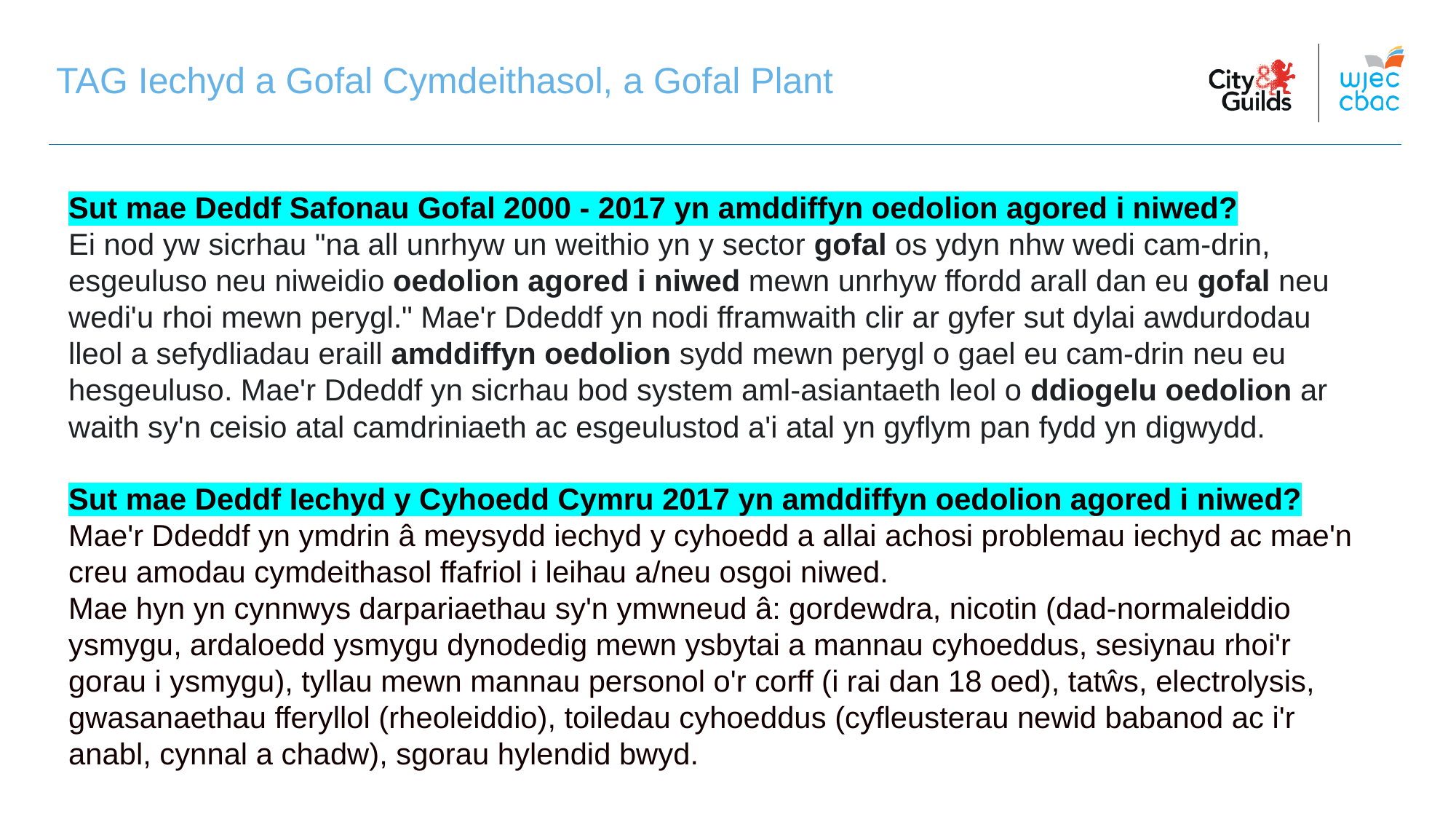

TAG Iechyd a Gofal Cymdeithasol, a Gofal Plant
Sut mae Deddf Safonau Gofal 2000 - 2017 yn amddiffyn oedolion agored i niwed?
Ei nod yw sicrhau "na all unrhyw un weithio yn y sector gofal os ydyn nhw wedi cam-drin, esgeuluso neu niweidio oedolion agored i niwed mewn unrhyw ffordd arall dan eu gofal neu wedi'u rhoi mewn perygl." Mae'r Ddeddf yn nodi fframwaith clir ar gyfer sut dylai awdurdodau lleol a sefydliadau eraill amddiffyn oedolion sydd mewn perygl o gael eu cam-drin neu eu hesgeuluso. Mae'r Ddeddf yn sicrhau bod system aml-asiantaeth leol o ddiogelu oedolion ar waith sy'n ceisio atal camdriniaeth ac esgeulustod a'i atal yn gyflym pan fydd yn digwydd.
Sut mae Deddf Iechyd y Cyhoedd Cymru 2017 yn amddiffyn oedolion agored i niwed?
Mae'r Ddeddf yn ymdrin â meysydd iechyd y cyhoedd a allai achosi problemau iechyd ac mae'n creu amodau cymdeithasol ffafriol i leihau a/neu osgoi niwed.
Mae hyn yn cynnwys darpariaethau sy'n ymwneud â: gordewdra, nicotin (dad-normaleiddio ysmygu, ardaloedd ysmygu dynodedig mewn ysbytai a mannau cyhoeddus, sesiynau rhoi'r gorau i ysmygu), tyllau mewn mannau personol o'r corff (i rai dan 18 oed), tatŵs, electrolysis, gwasanaethau fferyllol (rheoleiddio), toiledau cyhoeddus (cyfleusterau newid babanod ac i'r anabl, cynnal a chadw), sgorau hylendid bwyd.